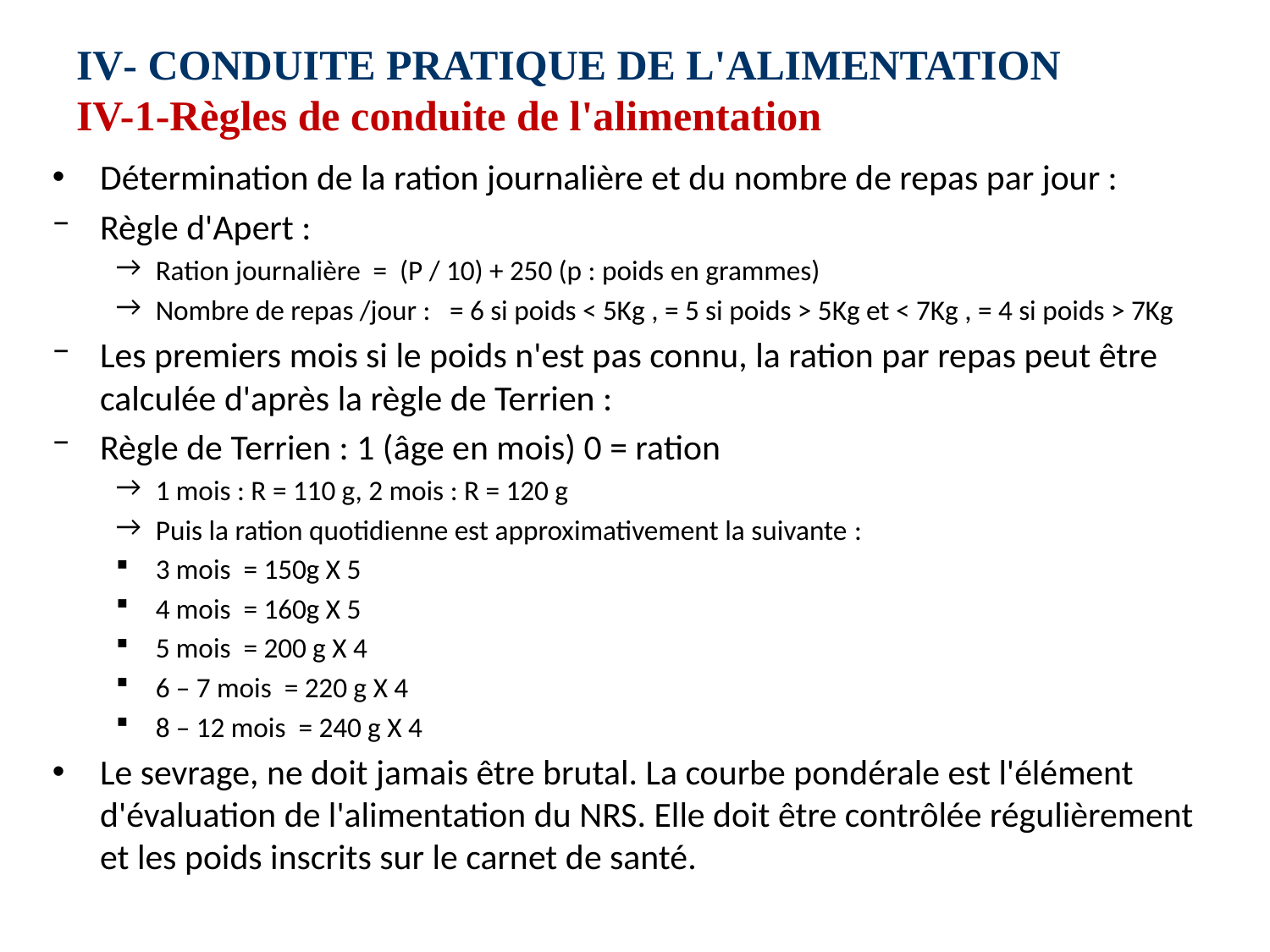

# IV‑ CONDUITE PRATIQUE DE L'ALIMENTATION IV-1‑Règles de conduite de l'alimentation
Détermination de la ration journalière et du nombre de repas par jour :
Règle d'Apert :
Ration journalière  =  (P / 10) + 250 (p : poids en grammes)
Nombre de repas /jour :   = 6 si poids < 5Kg , = 5 si poids > 5Kg et < 7Kg , = 4 si poids > 7Kg
Les premiers mois si le poids n'est pas connu, la ration par repas peut être calculée d'après la règle de Terrien :
Règle de Terrien : 1 (âge en mois) 0 = ration
1 mois : R = 110 g, 2 mois : R = 120 g
Puis la ration quotidienne est approximativement la suivante :
3 mois  = 150g X 5
4 mois  = 160g X 5
5 mois  = 200 g X 4
6 – 7 mois  = 220 g X 4
8 – 12 mois  = 240 g X 4
Le sevrage, ne doit jamais être brutal. La courbe pondérale est l'élément d'évaluation de l'alimentation du NRS. Elle doit être contrôlée régulièrement et les poids inscrits sur le carnet de santé.